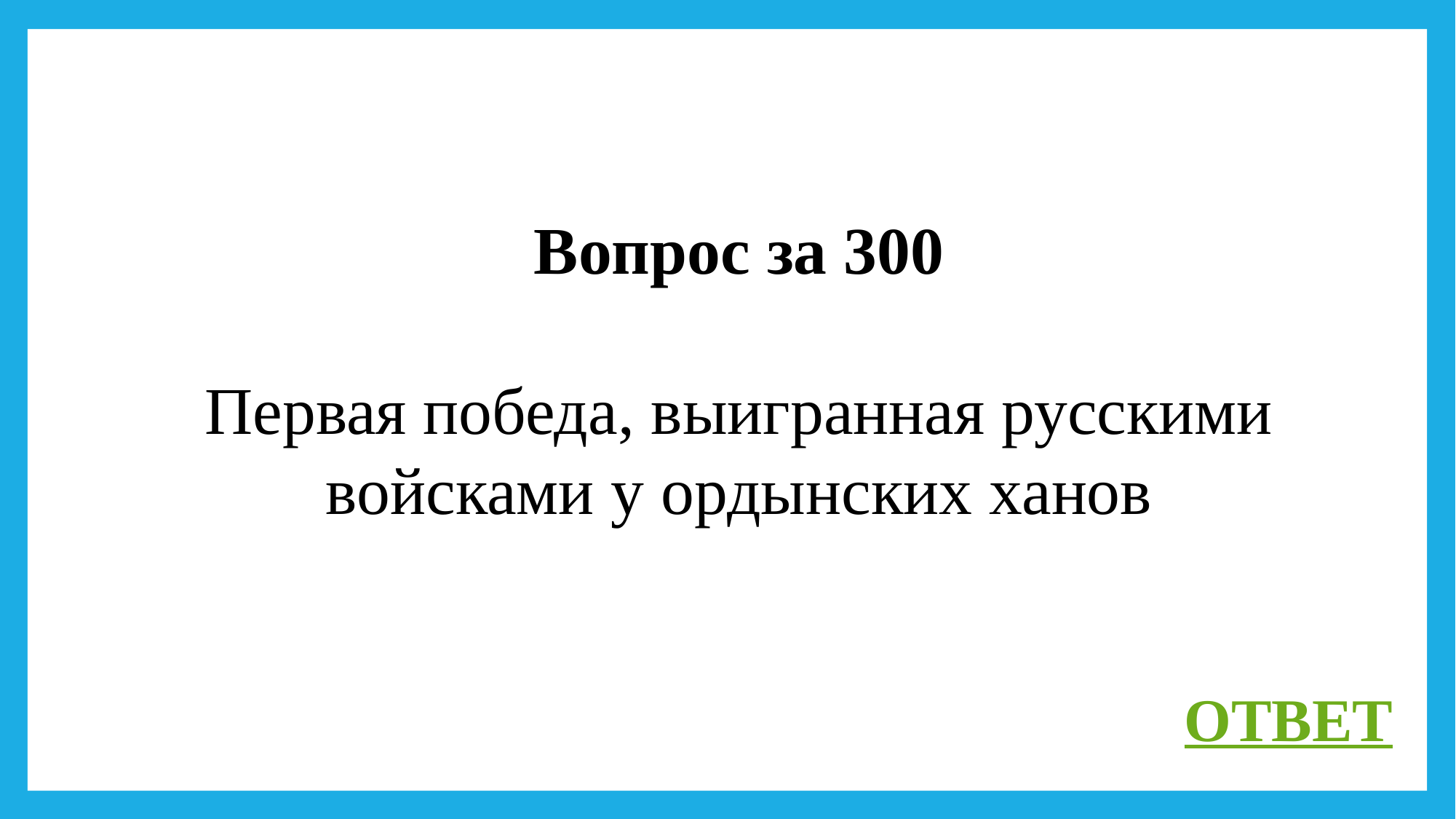

Вопрос за 300

Первая победа, выигранная русскими войсками у ордынских ханов
ОТВЕТ